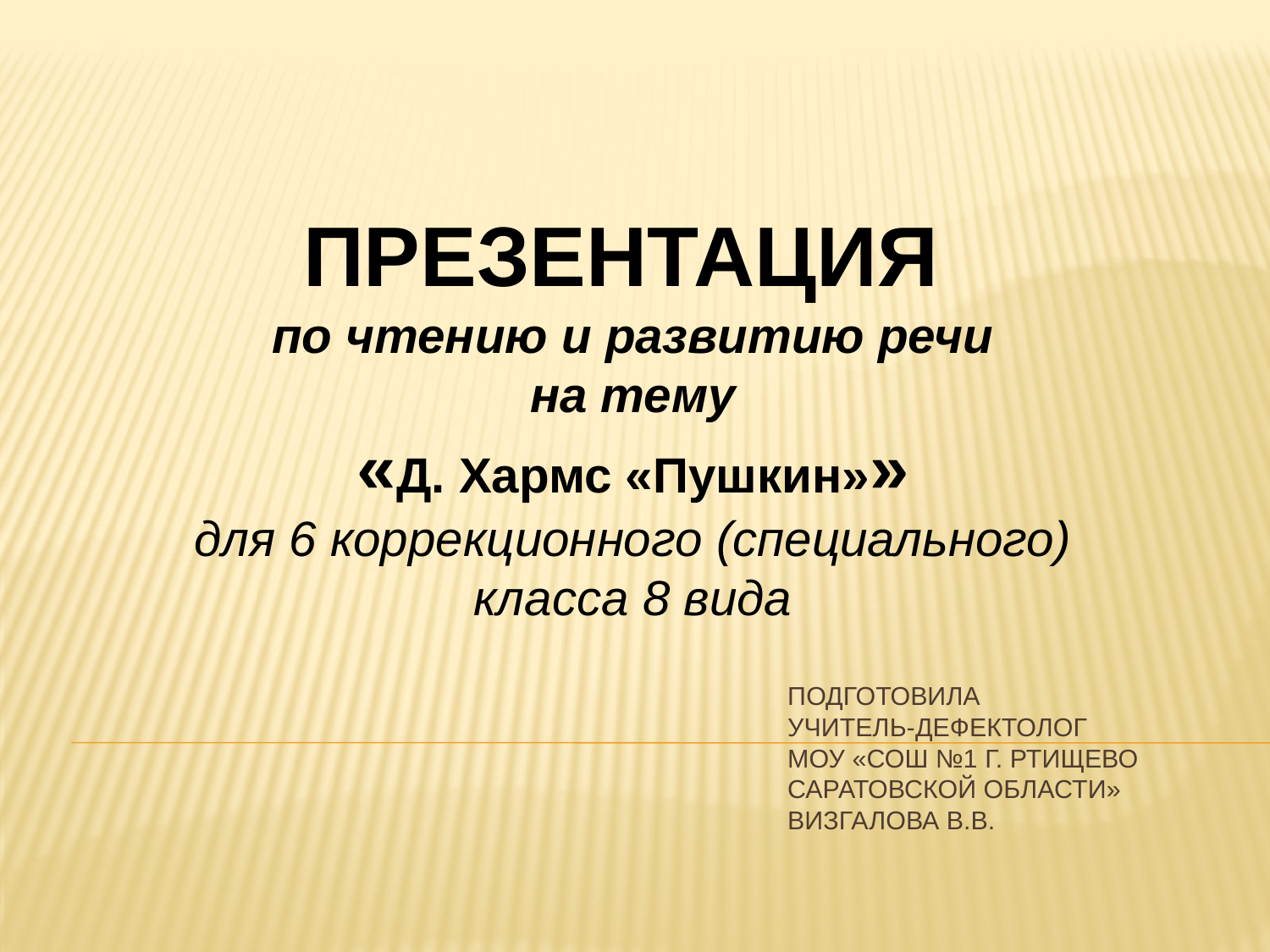

ПРЕЗЕНТАЦИЯ
по чтению и развитию речи
на тему
«Д. Хармс «Пушкин»»
для 6 коррекционного (специального) класса 8 вида

# Подготовила учитель-дефектолог МОУ «СОШ №1 Г. РТИЩЕВО САРАТОВСКОЙ ОБЛАСТИ» Визгалова В.В.